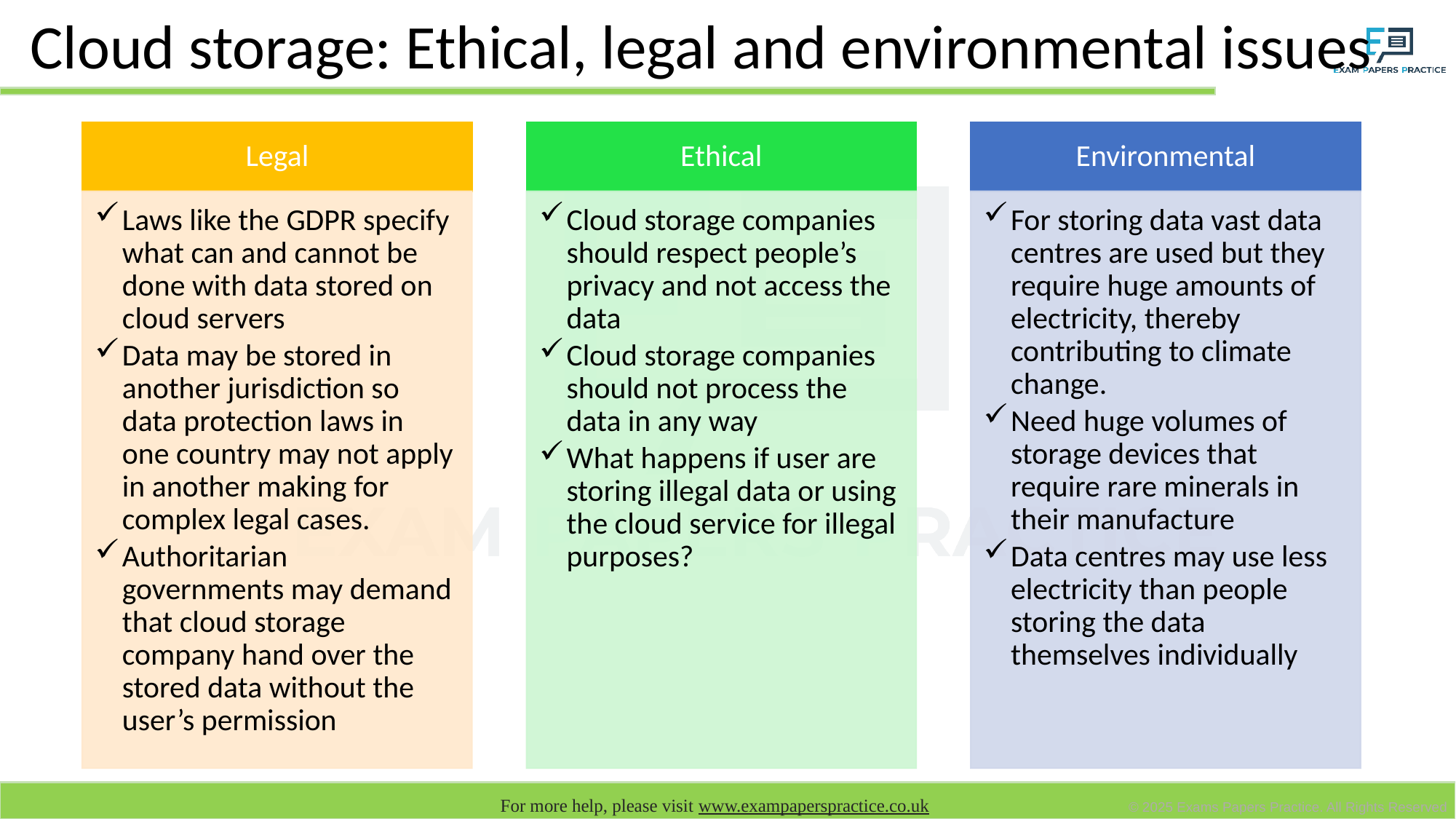

# Cloud storage: Ethical, legal and environmental issues
Legal
Laws like the GDPR specify what can and cannot be done with data stored on cloud servers
Data may be stored in another jurisdiction so data protection laws in one country may not apply in another making for complex legal cases.
Authoritarian governments may demand that cloud storage company hand over the stored data without the user’s permission
Ethical
Cloud storage companies should respect people’s privacy and not access the data
Cloud storage companies should not process the data in any way
What happens if user are storing illegal data or using the cloud service for illegal purposes?
Environmental
For storing data vast data centres are used but they require huge amounts of electricity, thereby contributing to climate change.
Need huge volumes of storage devices that require rare minerals in their manufacture
Data centres may use less electricity than people storing the data themselves individually